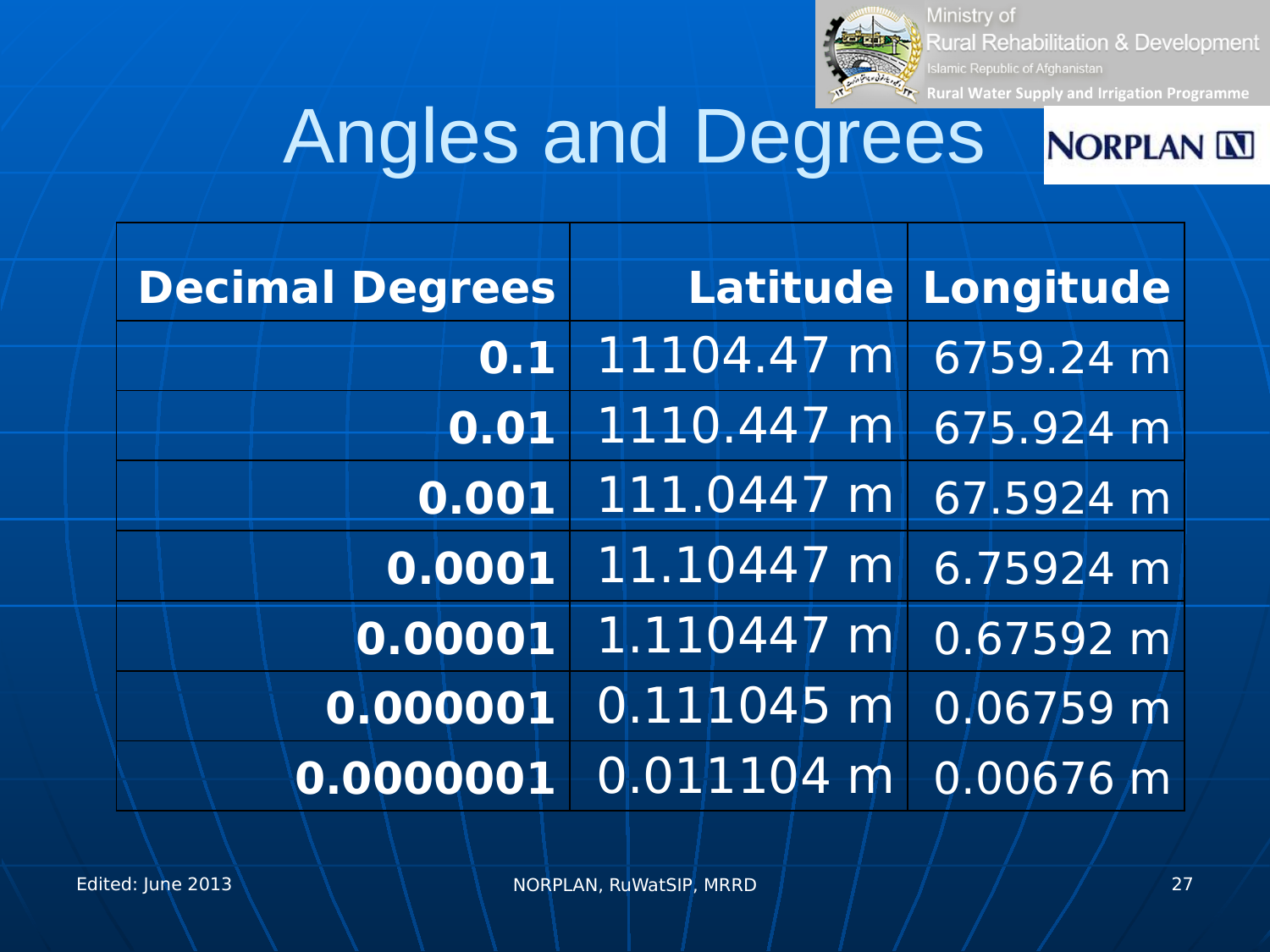

# Angles and Degrees
| Decimal Degrees | Latitude | Longitude |
| --- | --- | --- |
| 0.1 | 11104.47 m | 6759.24 m |
| 0.01 | 1110.447 m | 675.924 m |
| 0.001 | 111.0447 m | 67.5924 m |
| 0.0001 | 11.10447 m | 6.75924 m |
| 0.00001 | 1.110447 m | 0.67592 m |
| 0.000001 | 0.111045 m | 0.06759 m |
| 0.0000001 | 0.011104 m | 0.00676 m |
Edited: June 2013
27
NORPLAN, RuWatSIP, MRRD